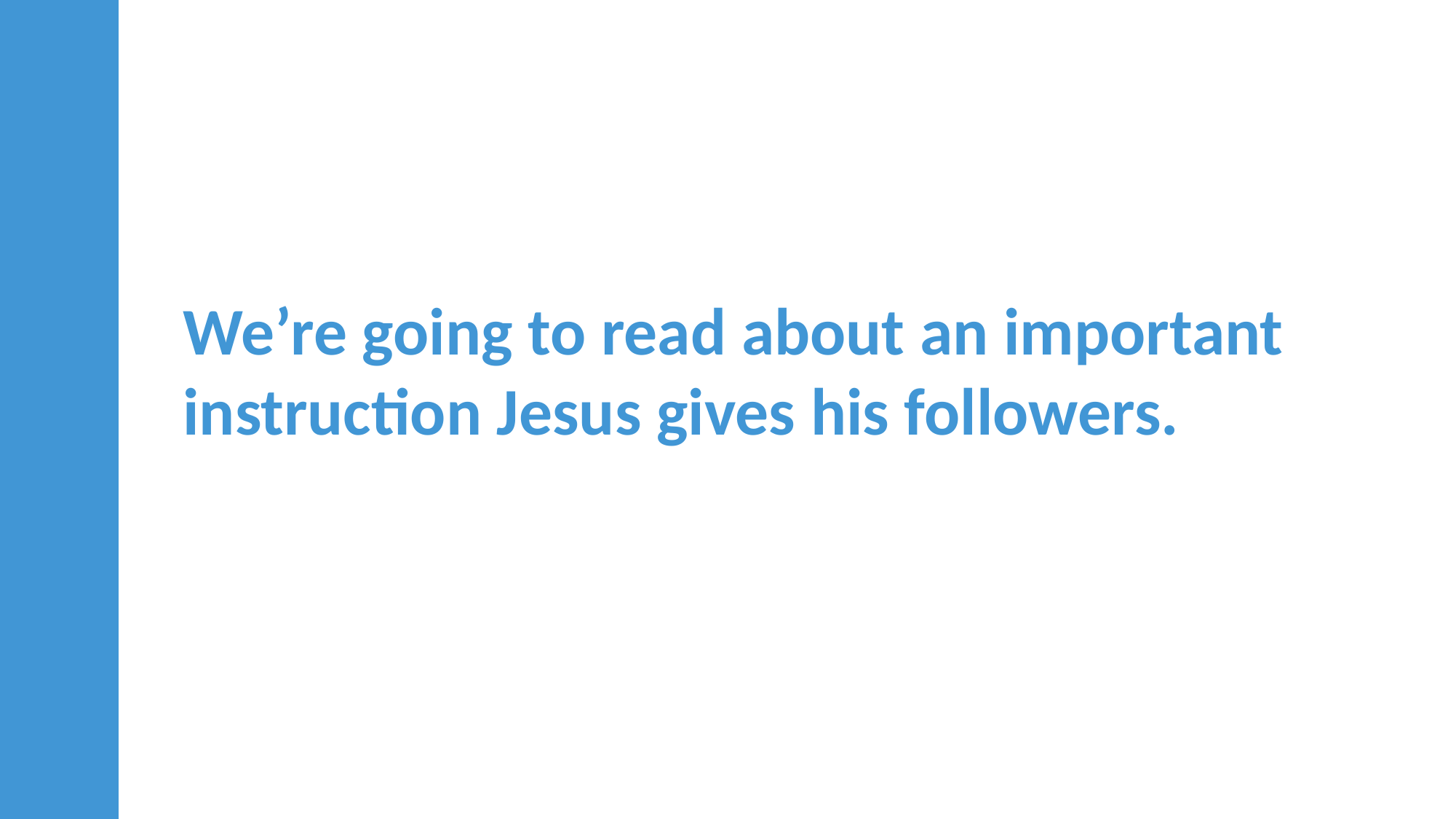

We’re going to read about an important instruction Jesus gives his followers.